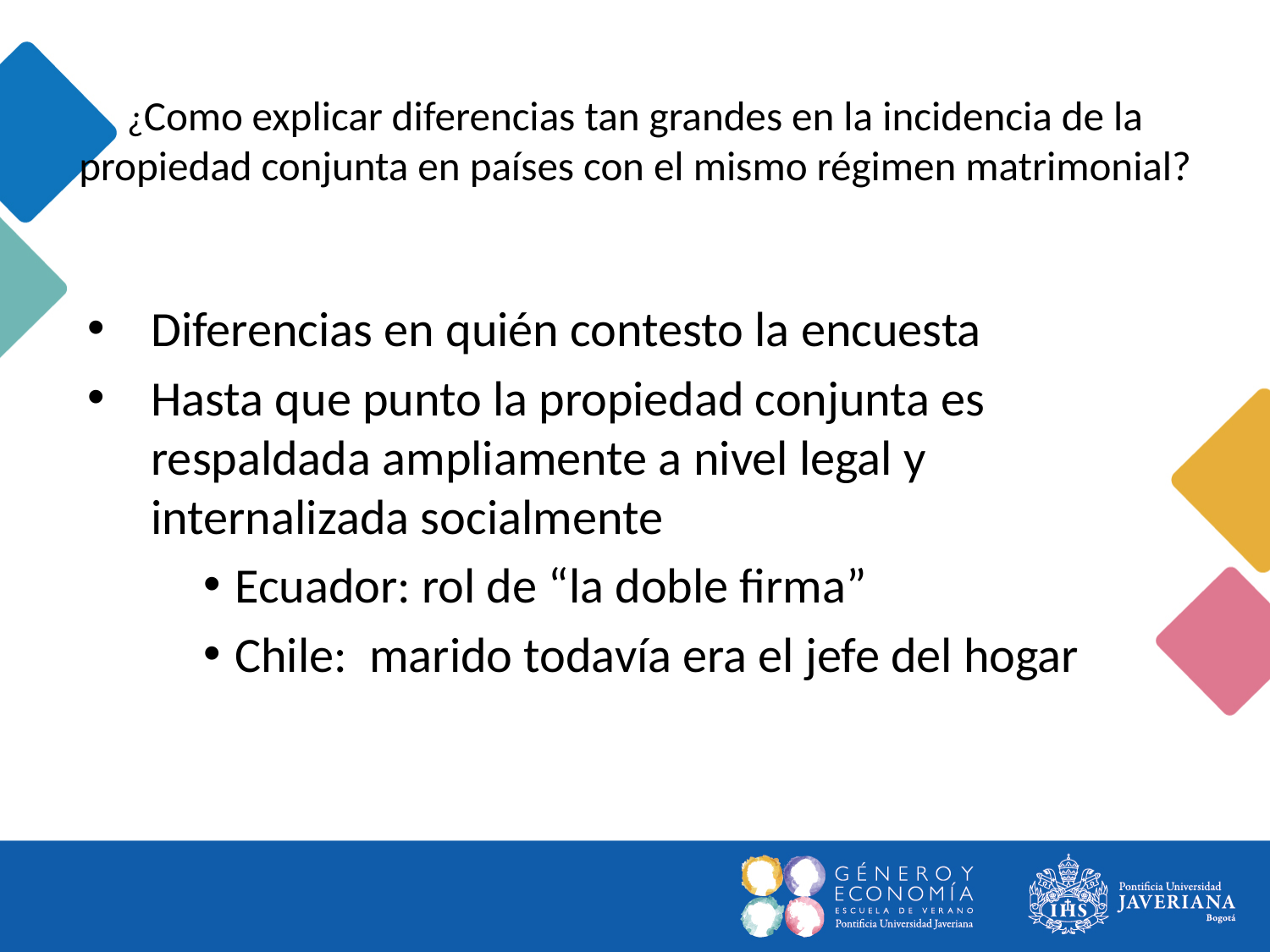

# ¿Como explicar diferencias tan grandes en la incidencia de la propiedad conjunta en países con el mismo régimen matrimonial?

Diferencias en quién contesto la encuesta
Hasta que punto la propiedad conjunta es respaldada ampliamente a nivel legal y internalizada socialmente
Ecuador: rol de “la doble firma”
Chile:  marido todavía era el jefe del hogar